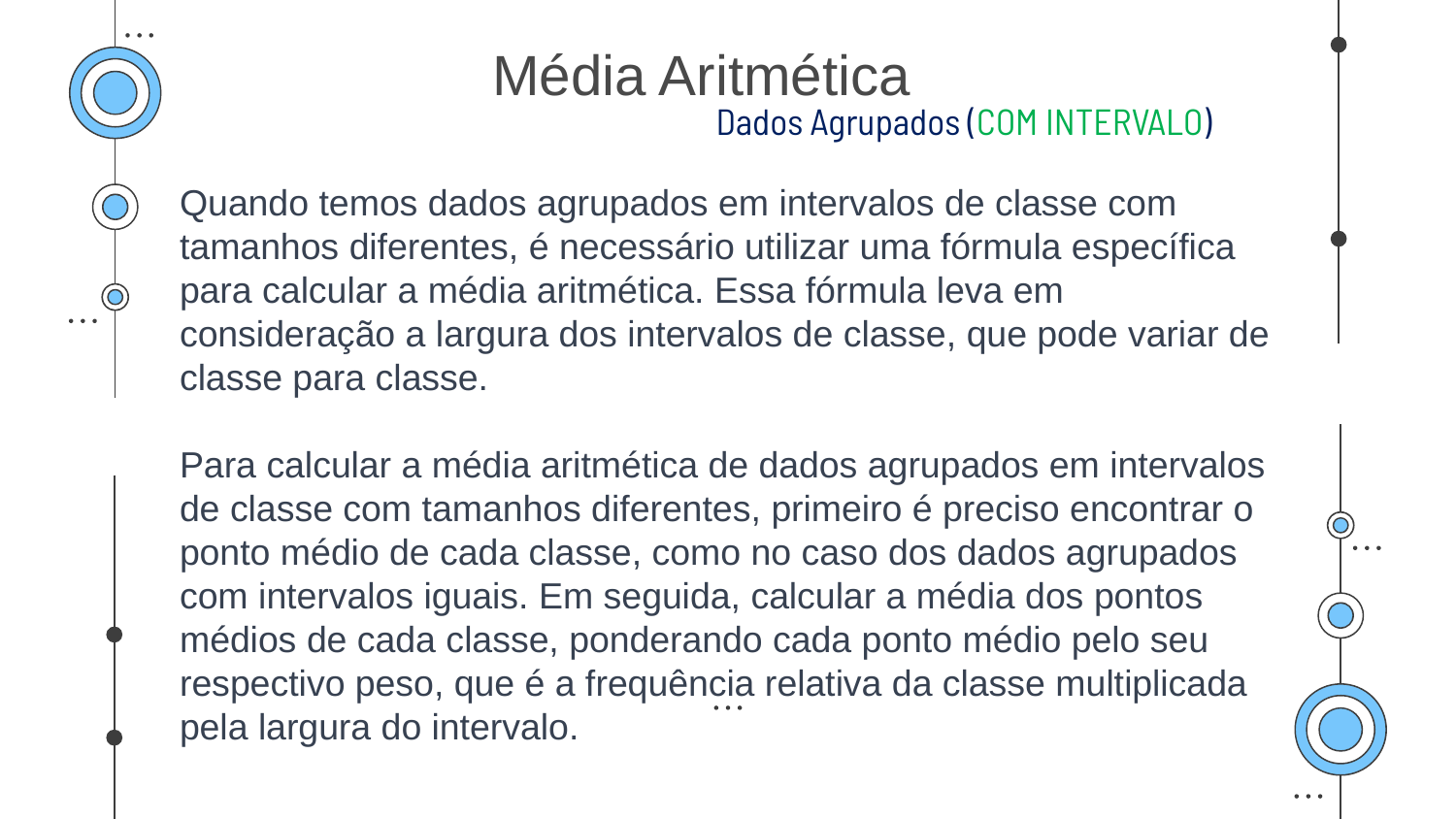

# Média Aritmética
Dados Agrupados (COM INTERVALO)
Quando temos dados agrupados em intervalos de classe com tamanhos diferentes, é necessário utilizar uma fórmula específica para calcular a média aritmética. Essa fórmula leva em consideração a largura dos intervalos de classe, que pode variar de classe para classe.

Para calcular a média aritmética de dados agrupados em intervalos de classe com tamanhos diferentes, primeiro é preciso encontrar o ponto médio de cada classe, como no caso dos dados agrupados com intervalos iguais. Em seguida, calcular a média dos pontos médios de cada classe, ponderando cada ponto médio pelo seu respectivo peso, que é a frequência relativa da classe multiplicada pela largura do intervalo.